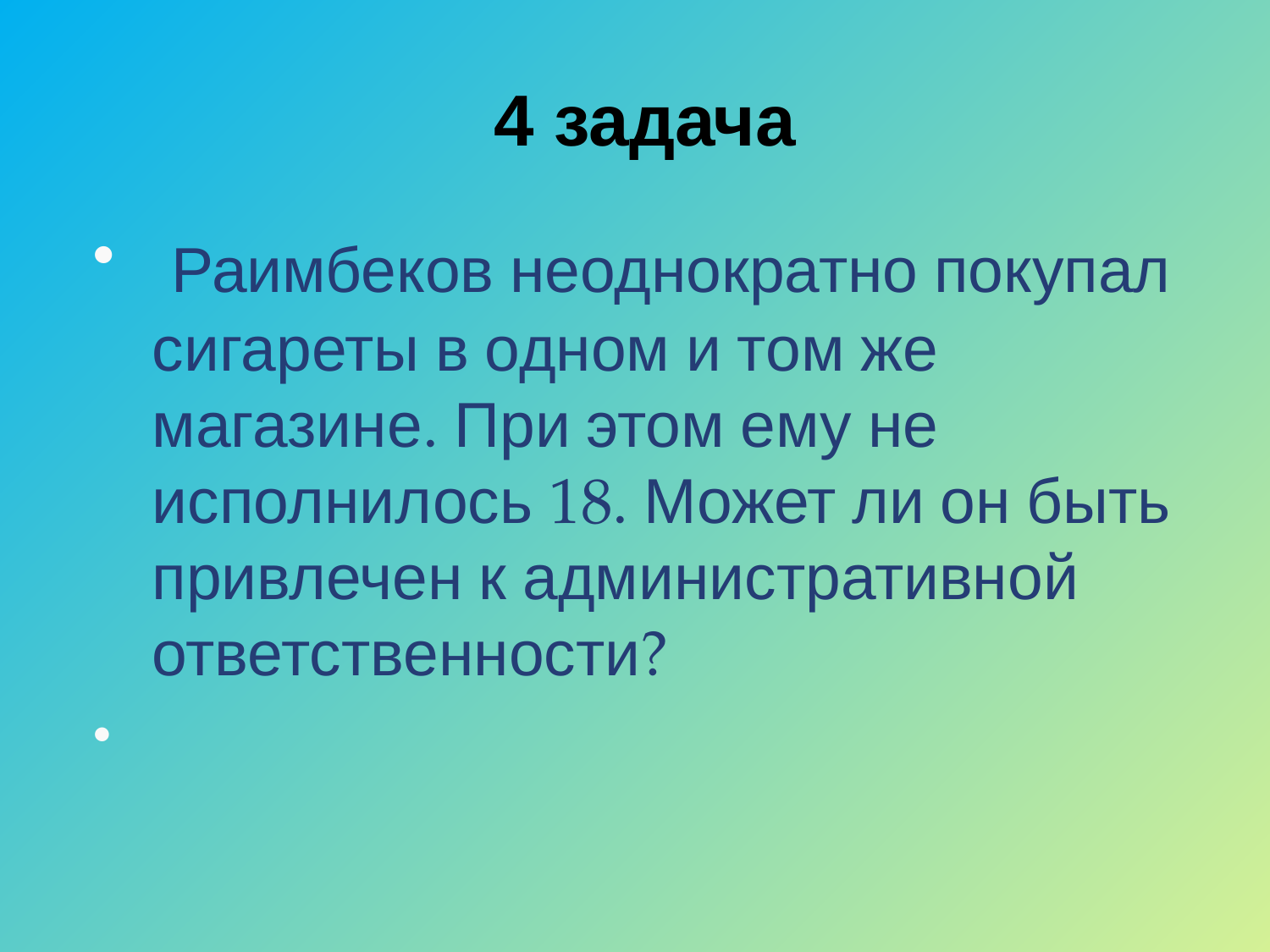

# 4 задача
 Раимбеков неоднократно покупал сигареты в одном и том же магазине. При этом ему не исполнилось 18. Может ли он быть привлечен к административной ответственности?